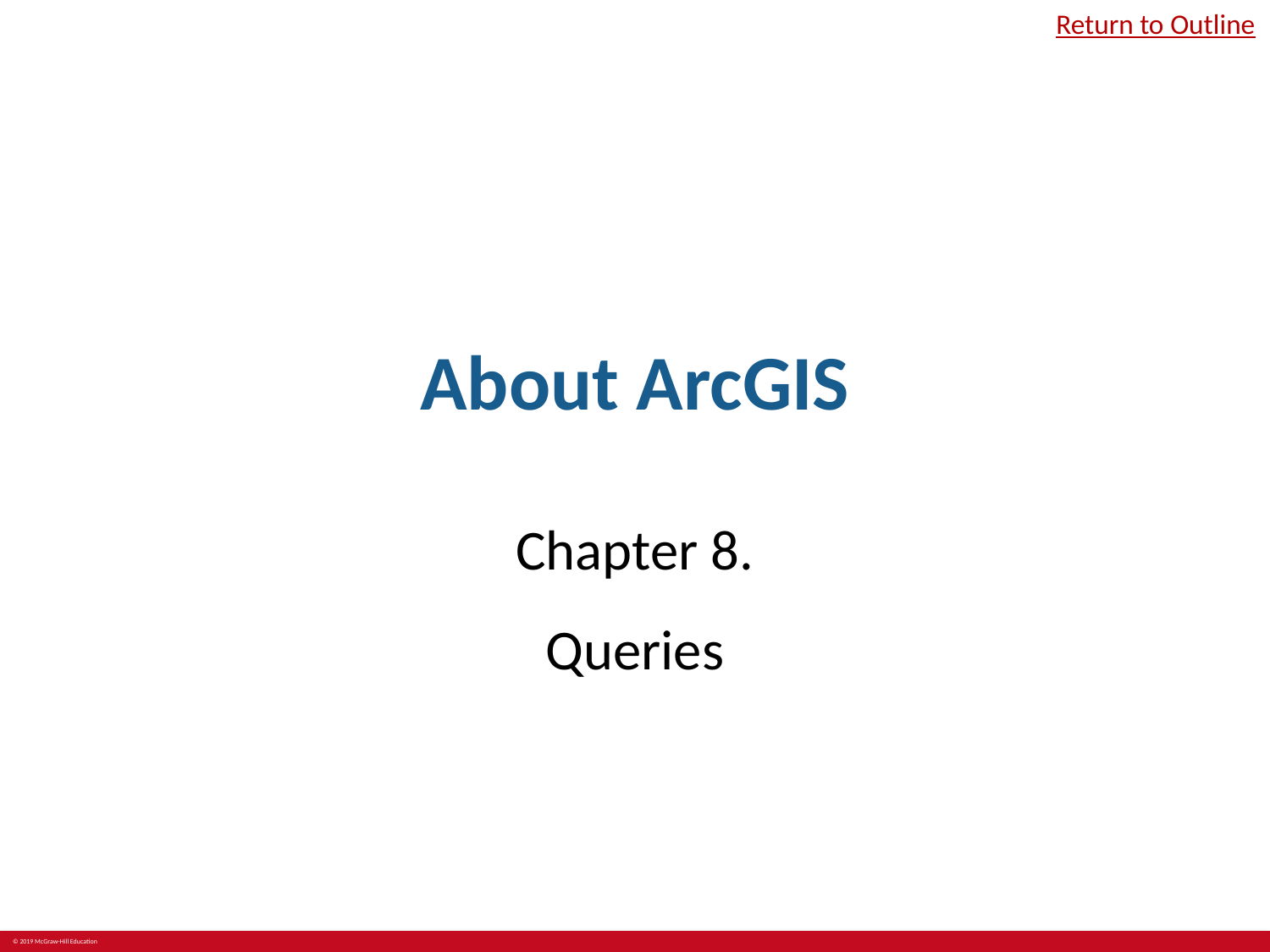

Return to Outline
# About ArcGIS
Chapter 8.
Queries